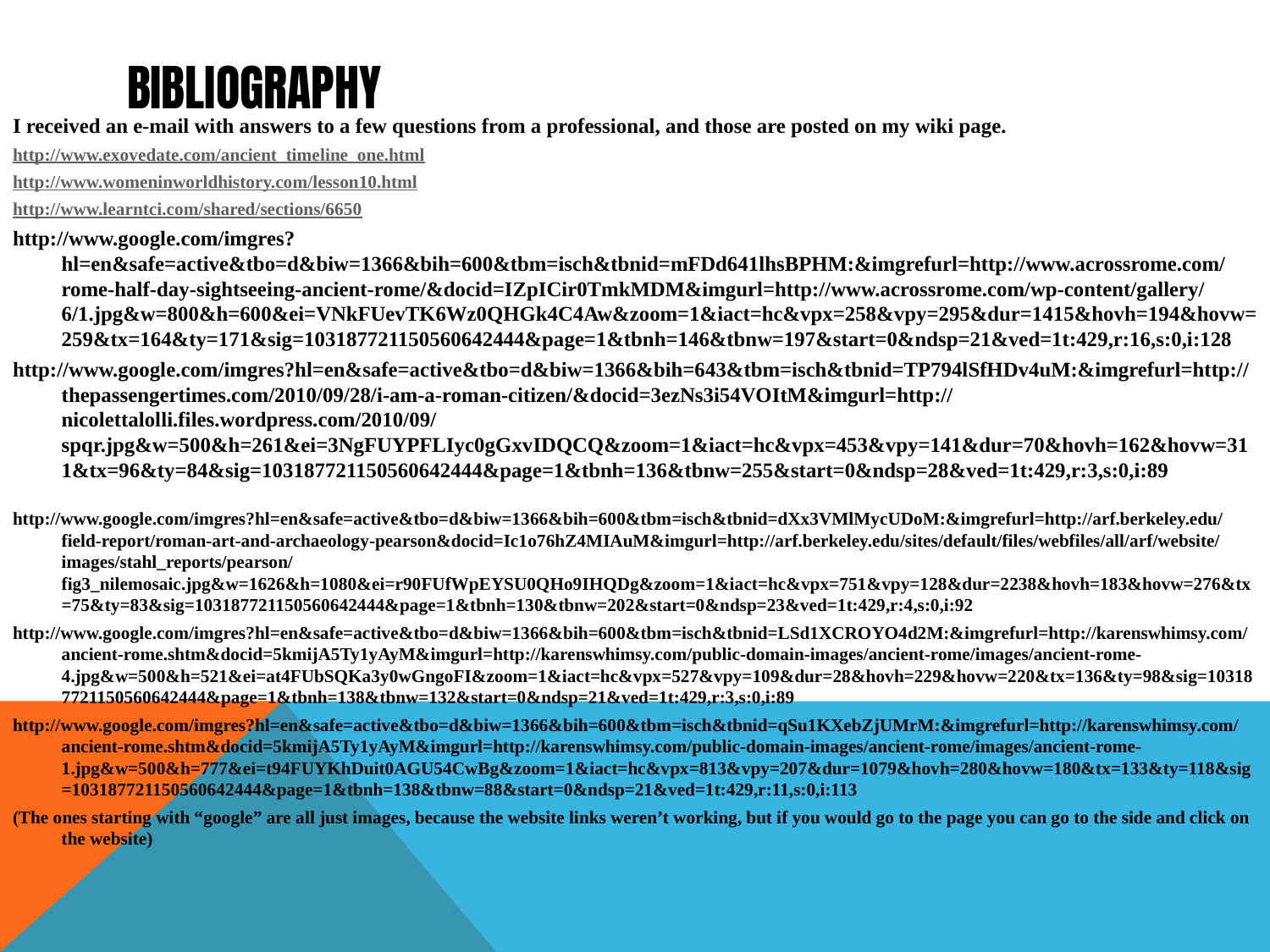

# BIBLIOGRAPHY
I received an e-mail with answers to a few questions from a professional, and those are posted on my wiki page.
http://www.exovedate.com/ancient_timeline_one.html
http://www.womeninworldhistory.com/lesson10.html
http://www.learntci.com/shared/sections/6650
http://www.google.com/imgres?hl=en&safe=active&tbo=d&biw=1366&bih=600&tbm=isch&tbnid=mFDd641lhsBPHM:&imgrefurl=http://www.acrossrome.com/rome-half-day-sightseeing-ancient-rome/&docid=IZpICir0TmkMDM&imgurl=http://www.acrossrome.com/wp-content/gallery/6/1.jpg&w=800&h=600&ei=VNkFUevTK6Wz0QHGk4C4Aw&zoom=1&iact=hc&vpx=258&vpy=295&dur=1415&hovh=194&hovw=259&tx=164&ty=171&sig=103187721150560642444&page=1&tbnh=146&tbnw=197&start=0&ndsp=21&ved=1t:429,r:16,s:0,i:128
http://www.google.com/imgres?hl=en&safe=active&tbo=d&biw=1366&bih=643&tbm=isch&tbnid=TP794lSfHDv4uM:&imgrefurl=http://thepassengertimes.com/2010/09/28/i-am-a-roman-citizen/&docid=3ezNs3i54VOItM&imgurl=http://nicolettalolli.files.wordpress.com/2010/09/spqr.jpg&w=500&h=261&ei=3NgFUYPFLIyc0gGxvIDQCQ&zoom=1&iact=hc&vpx=453&vpy=141&dur=70&hovh=162&hovw=311&tx=96&ty=84&sig=103187721150560642444&page=1&tbnh=136&tbnw=255&start=0&ndsp=28&ved=1t:429,r:3,s:0,i:89

http://www.google.com/imgres?hl=en&safe=active&tbo=d&biw=1366&bih=600&tbm=isch&tbnid=dXx3VMlMycUDoM:&imgrefurl=http://arf.berkeley.edu/field-report/roman-art-and-archaeology-pearson&docid=Ic1o76hZ4MIAuM&imgurl=http://arf.berkeley.edu/sites/default/files/webfiles/all/arf/website/images/stahl_reports/pearson/fig3_nilemosaic.jpg&w=1626&h=1080&ei=r90FUfWpEYSU0QHo9IHQDg&zoom=1&iact=hc&vpx=751&vpy=128&dur=2238&hovh=183&hovw=276&tx=75&ty=83&sig=103187721150560642444&page=1&tbnh=130&tbnw=202&start=0&ndsp=23&ved=1t:429,r:4,s:0,i:92
http://www.google.com/imgres?hl=en&safe=active&tbo=d&biw=1366&bih=600&tbm=isch&tbnid=LSd1XCROYO4d2M:&imgrefurl=http://karenswhimsy.com/ancient-rome.shtm&docid=5kmijA5Ty1yAyM&imgurl=http://karenswhimsy.com/public-domain-images/ancient-rome/images/ancient-rome-4.jpg&w=500&h=521&ei=at4FUbSQKa3y0wGngoFI&zoom=1&iact=hc&vpx=527&vpy=109&dur=28&hovh=229&hovw=220&tx=136&ty=98&sig=103187721150560642444&page=1&tbnh=138&tbnw=132&start=0&ndsp=21&ved=1t:429,r:3,s:0,i:89
http://www.google.com/imgres?hl=en&safe=active&tbo=d&biw=1366&bih=600&tbm=isch&tbnid=qSu1KXebZjUMrM:&imgrefurl=http://karenswhimsy.com/ancient-rome.shtm&docid=5kmijA5Ty1yAyM&imgurl=http://karenswhimsy.com/public-domain-images/ancient-rome/images/ancient-rome-1.jpg&w=500&h=777&ei=t94FUYKhDuit0AGU54CwBg&zoom=1&iact=hc&vpx=813&vpy=207&dur=1079&hovh=280&hovw=180&tx=133&ty=118&sig=103187721150560642444&page=1&tbnh=138&tbnw=88&start=0&ndsp=21&ved=1t:429,r:11,s:0,i:113
(The ones starting with “google” are all just images, because the website links weren’t working, but if you would go to the page you can go to the side and click on the website)